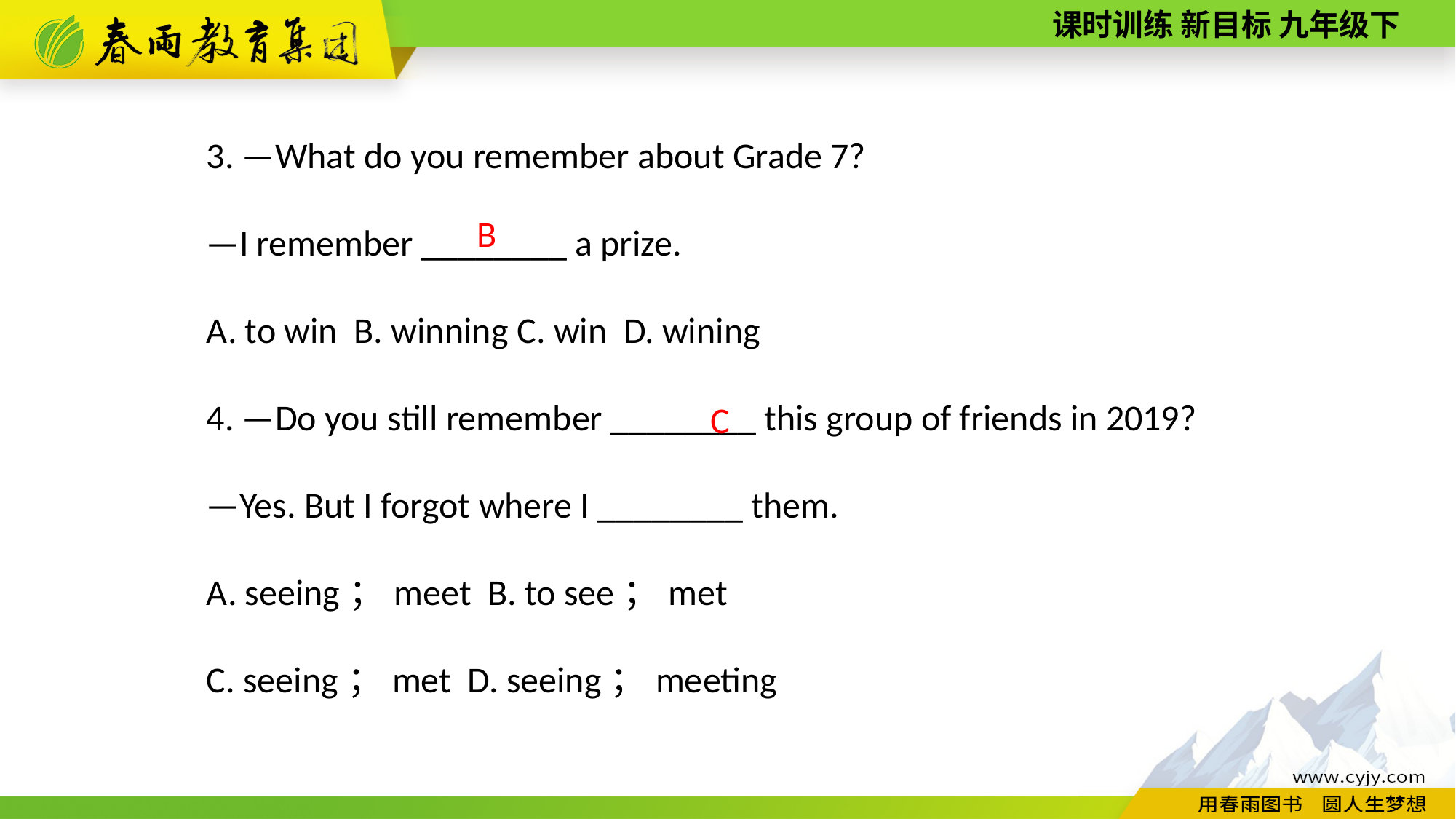

3. —What do you remember about Grade 7?
—I remember ________ a prize.
A. to win  B. winning  C. win  D. wining
4. —Do you still remember ________ this group of friends in 2019?
—Yes. But I forgot where I ________ them.
A. seeing；meet  B. to see；met
C. seeing；met  D. seeing；meeting
B
C